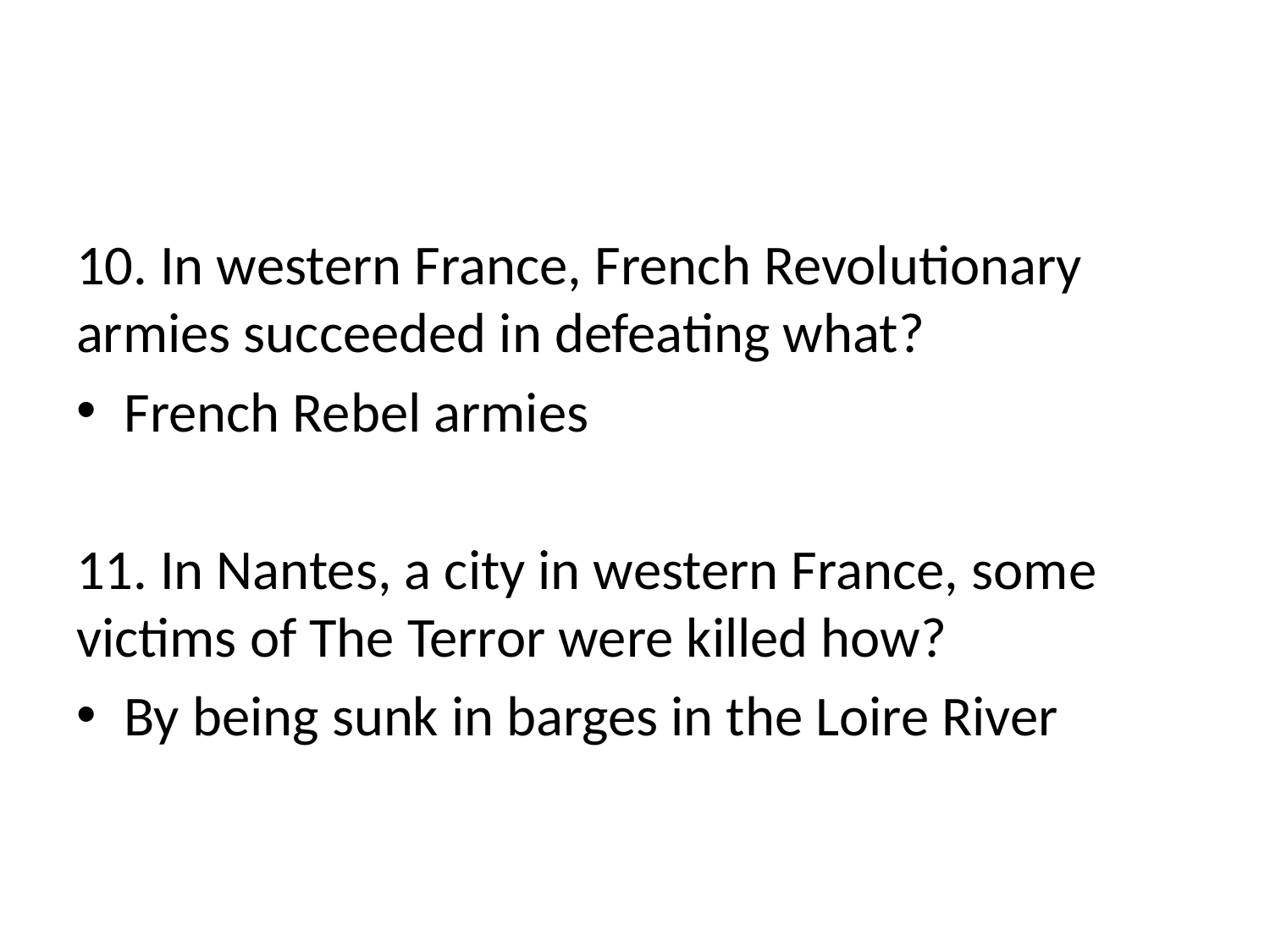

#
10. In western France, French Revolutionary armies succeeded in defeating what?
French Rebel armies

11. In Nantes, a city in western France, some victims of The Terror were killed how?
By being sunk in barges in the Loire River